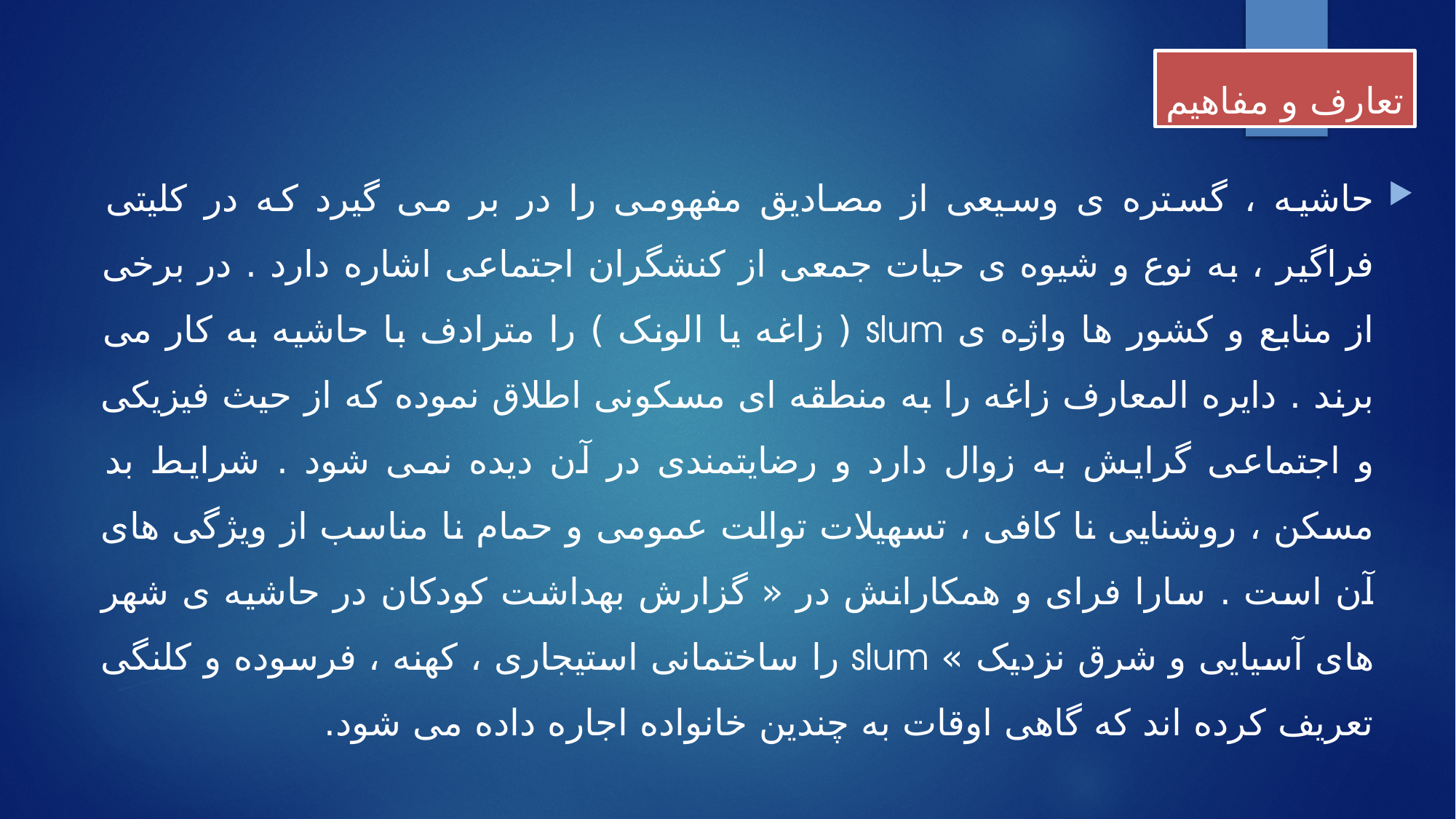

تعارف و مفاهیم
حاشیه ، گستره ی وسیعی از مصادیق مفهومی را در بر می گیرد که در کلیتی فراگیر ، به نوع و شیوه ی حیات جمعی از کنشگران اجتماعی اشاره دارد . در برخی از منابع و کشور ها واژه ی slum ( زاغه یا الونک ) را مترادف با حاشیه به کار می برند . دایره المعارف زاغه را به منطقه ای مسکونی اطلاق نموده که از حیث فیزیکی و اجتماعی گرایش به زوال دارد و رضایتمندی در آن دیده نمی شود . شرایط بد مسکن ، روشنایی نا کافی ، تسهیلات توالت عمومی و حمام نا مناسب از ویژگی های آن است . سارا فرای و همکارانش در « گزارش بهداشت کودکان در حاشیه ی شهر های آسیایی و شرق نزدیک » slum را ساختمانی استیجاری ، کهنه ، فرسوده و کلنگی تعریف کرده اند که گاهی اوقات به چندین خانواده اجاره داده می شود.